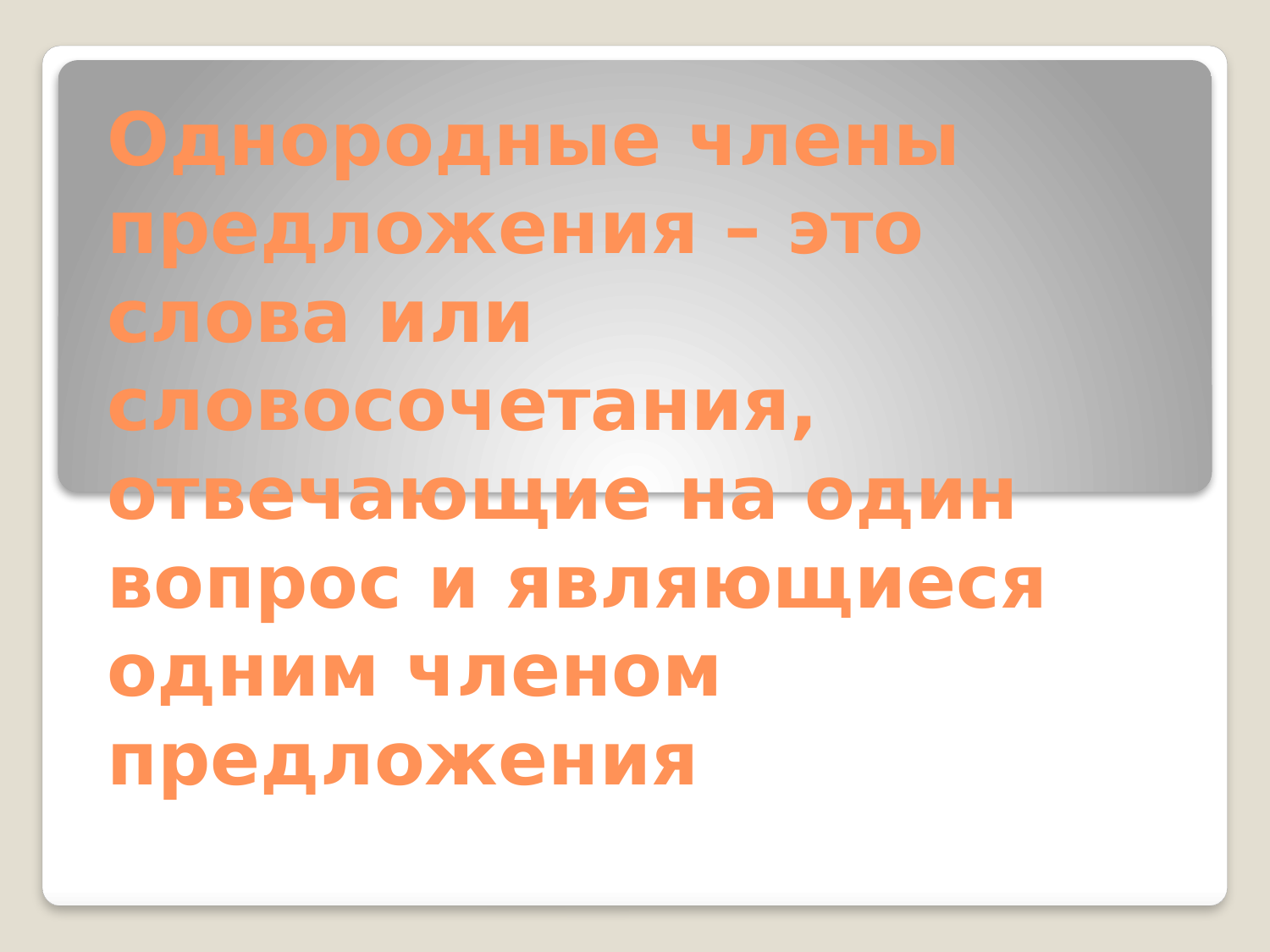

# Однородные члены предложения – это слова или словосочетания, отвечающие на один вопрос и являющиеся одним членом предложения